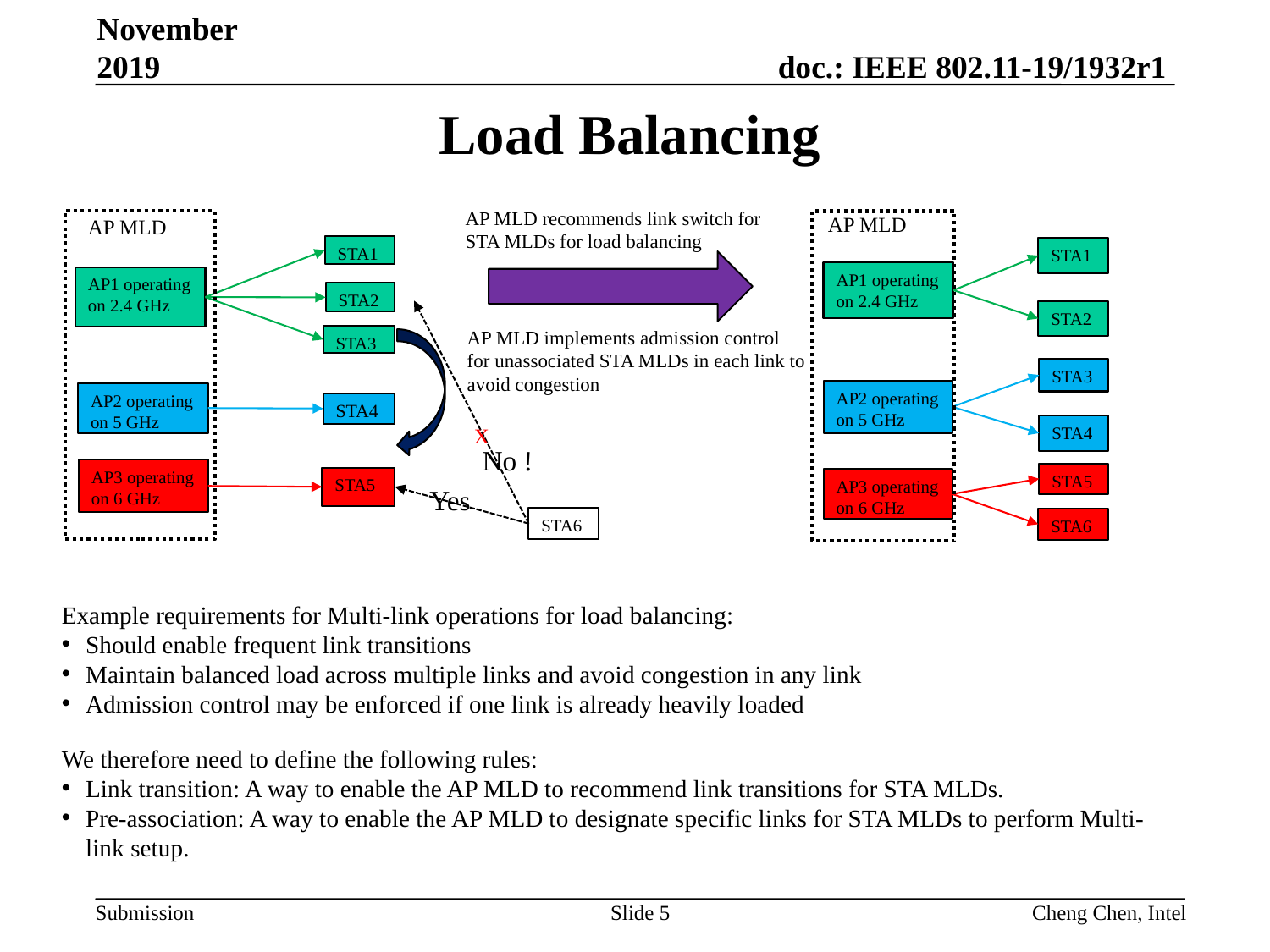

November 2019
# Load Balancing
AP MLD recommends link switch for
STA MLDs for load balancing
AP MLD
AP MLD

STA1
STA1

AP1 operating on 2.4 GHz
AP1 operating on 2.4 GHz
STA2
STA2
AP MLD implements admission control
for unassociated STA MLDs in each link to
avoid congestion
STA3

STA3
AP2 operating on 5 GHz
AP2 operating on 5 GHz
STA4
STA4
X
No !
AP3 operating on 6 GHz
STA5
STA5
AP3 operating on 6 GHz
Yes
STA6
STA6
Example requirements for Multi-link operations for load balancing:
Should enable frequent link transitions
Maintain balanced load across multiple links and avoid congestion in any link
Admission control may be enforced if one link is already heavily loaded

We therefore need to define the following rules:
Link transition: A way to enable the AP MLD to recommend link transitions for STA MLDs.
Pre-association: A way to enable the AP MLD to designate specific links for STA MLDs to perform Multi-link setup.

Slide 5
Cheng Chen, Intel